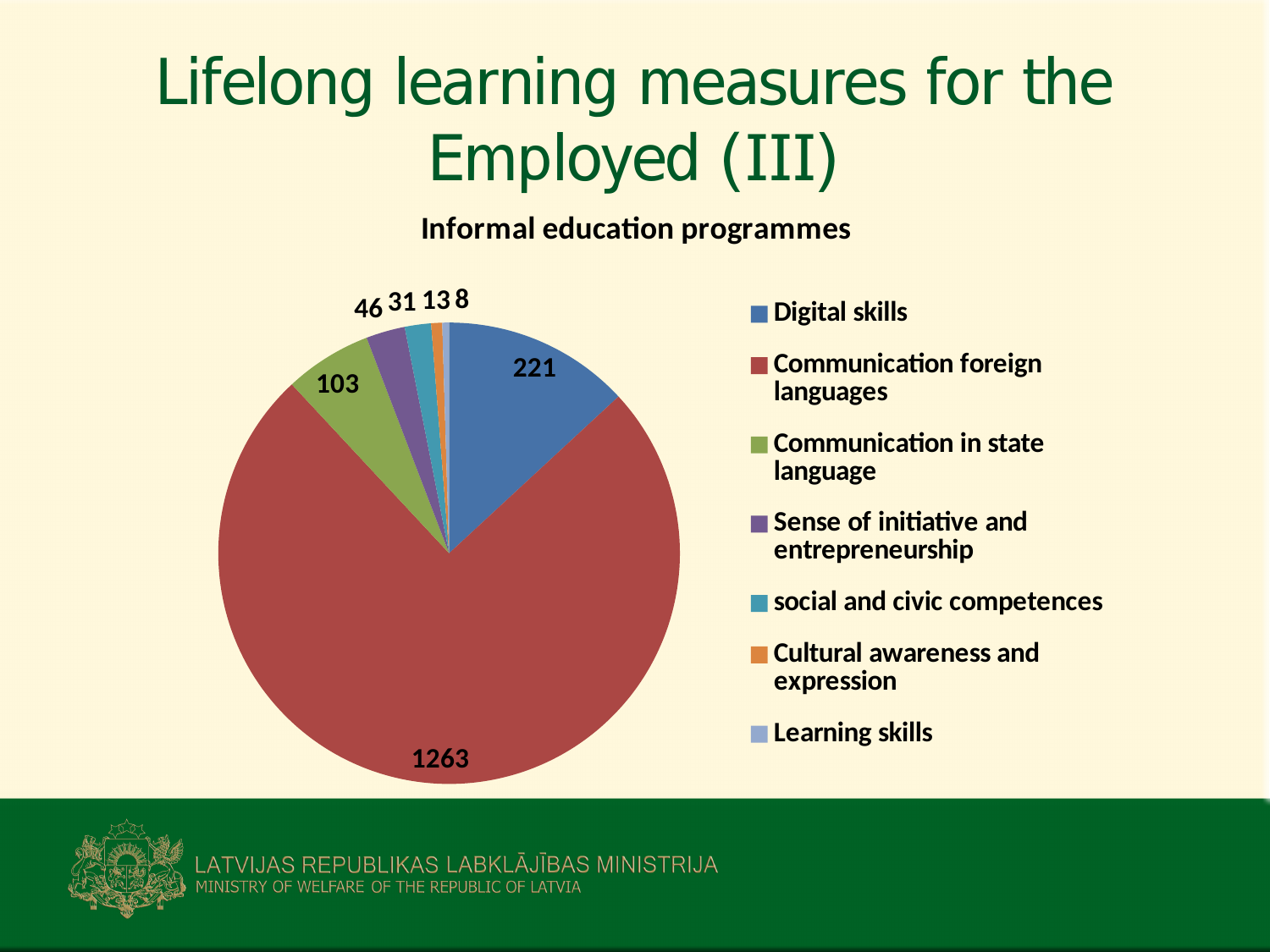

# Lifelong learning measures for the Employed (III)

### Chart: Informal education programmes

| Category |  |
|---|---|
| Digital skills | 221.0 |
| Communication foreign languages | 1263.0 |
| Communication in state language | 103.0 |
| Sense of initiative and entrepreneurship | 46.0 |
| social and civic competences | 31.0 |
| Cultural awareness and expression | 13.0 |
| Learning skills | 8.0 |